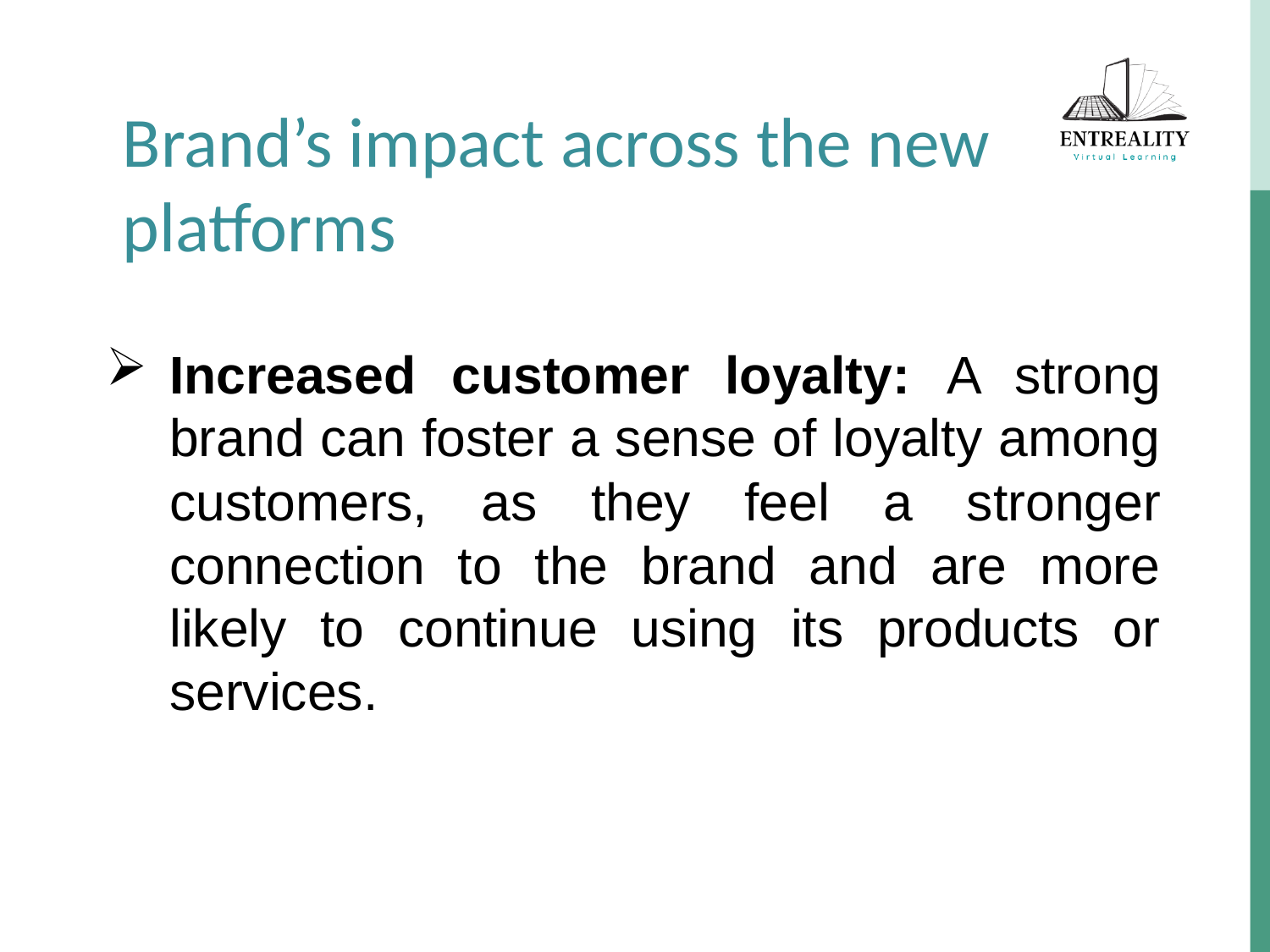

Brand’s impact across the new platforms
Increased customer loyalty: A strong brand can foster a sense of loyalty among customers, as they feel a stronger connection to the brand and are more likely to continue using its products or services.